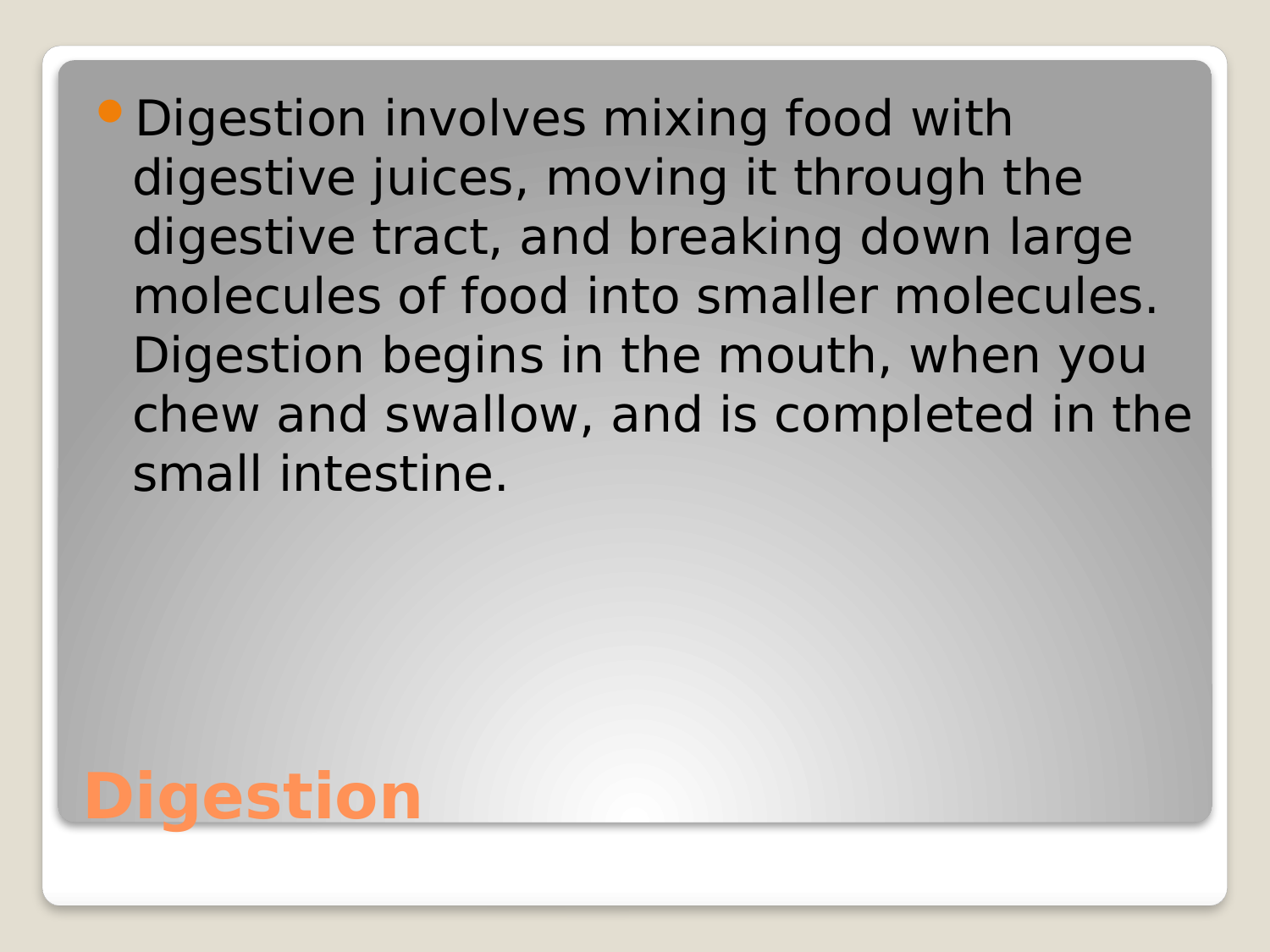

Digestion involves mixing food with digestive juices, moving it through the digestive tract, and breaking down large molecules of food into smaller molecules. Digestion begins in the mouth, when you chew and swallow, and is completed in the small intestine.

# Digestion